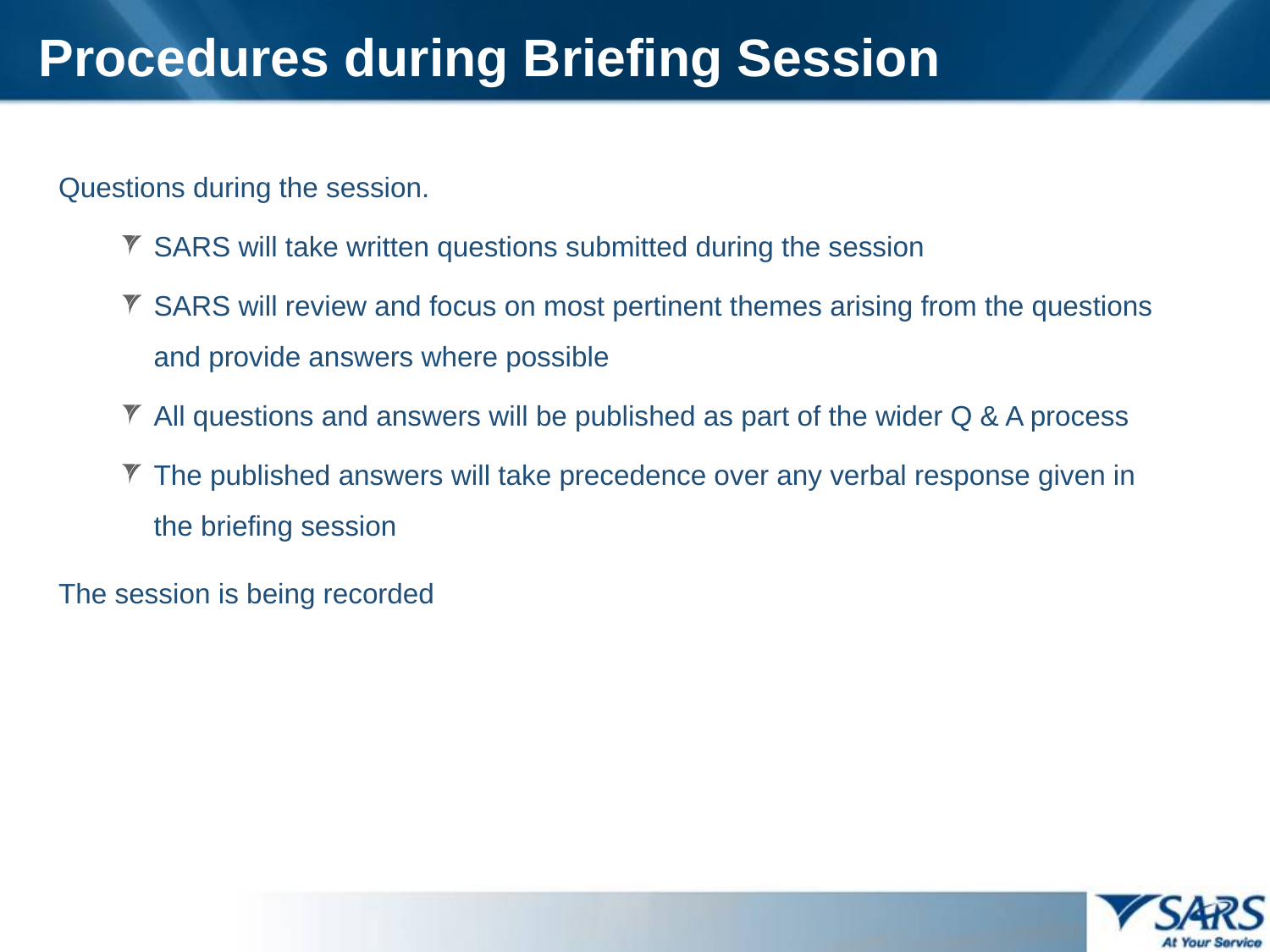

# Procedures during Briefing Session
Questions during the session.
SARS will take written questions submitted during the session
SARS will review and focus on most pertinent themes arising from the questions and provide answers where possible
All questions and answers will be published as part of the wider Q & A process
The published answers will take precedence over any verbal response given in the briefing session
The session is being recorded